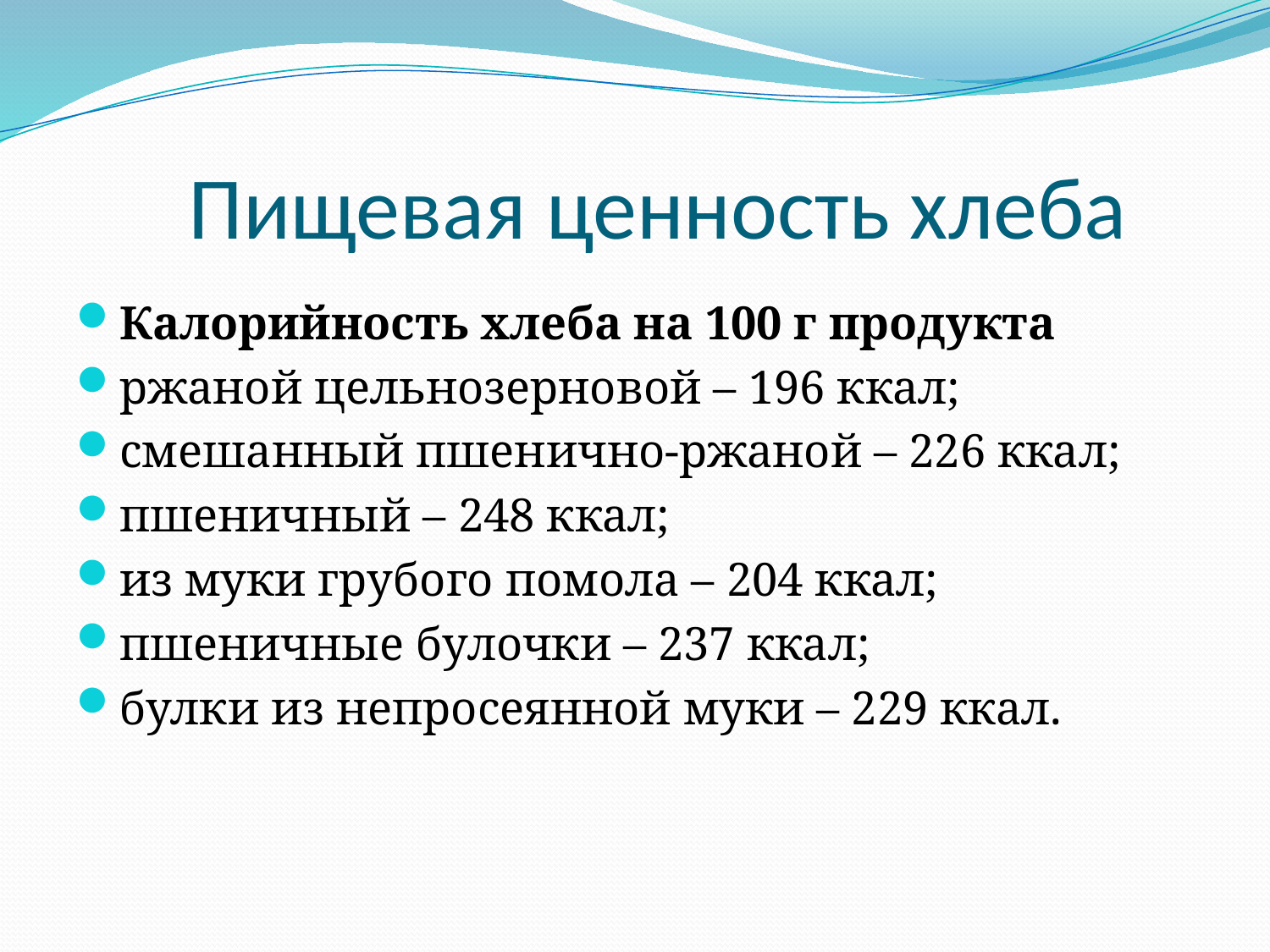

# Пищевая ценность хлеба
Калорийность хлеба на 100 г продукта
ржаной цельнозерновой – 196 ккал;
смешанный пшенично-ржаной – 226 ккал;
пшеничный – 248 ккал;
из муки грубого помола – 204 ккал;
пшеничные булочки – 237 ккал;
булки из непросеянной муки – 229 ккал.